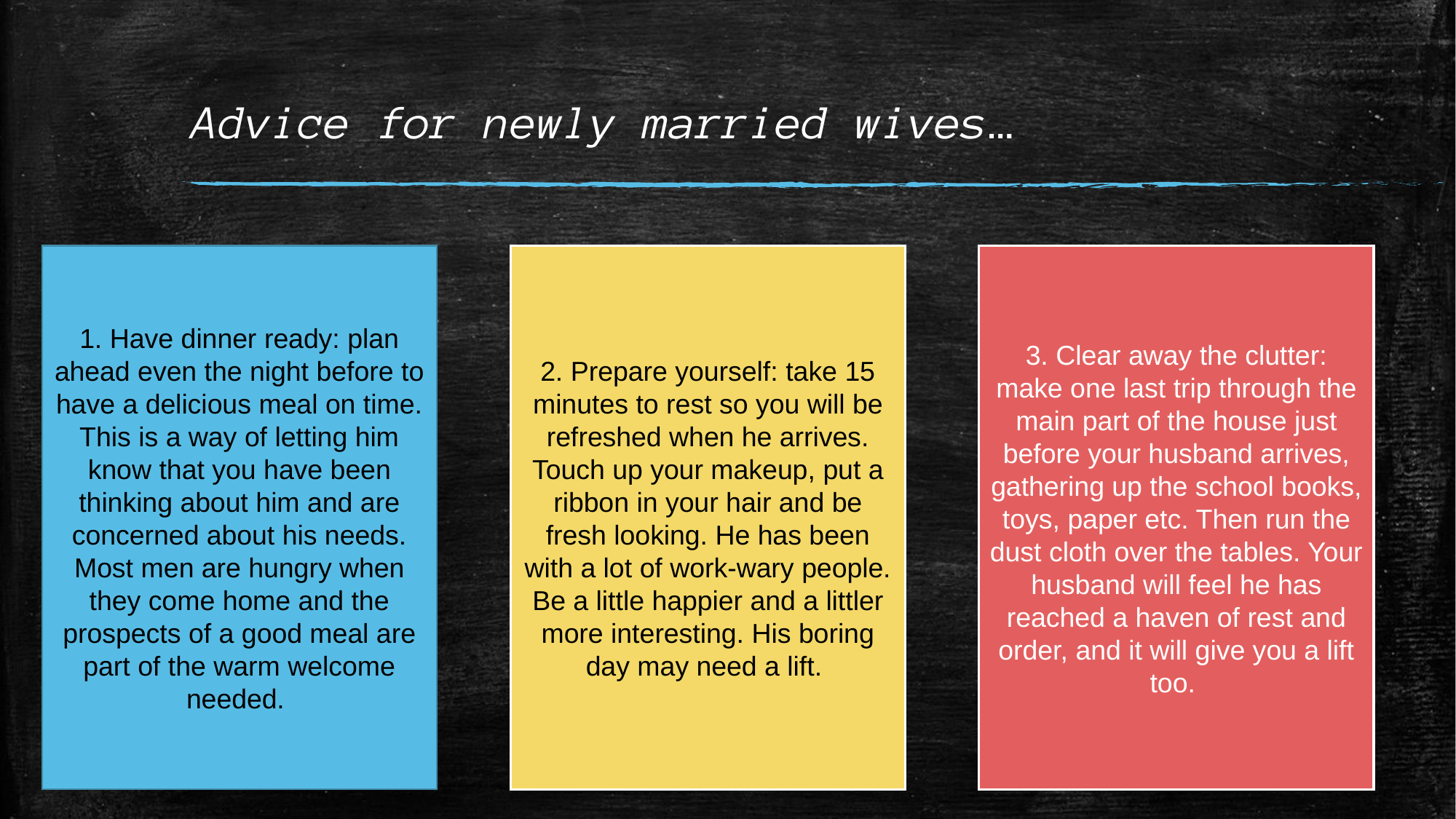

# Advice for newly married wives…
1. Have dinner ready: plan ahead even the night before to have a delicious meal on time. This is a way of letting him know that you have been thinking about him and are concerned about his needs. Most men are hungry when they come home and the prospects of a good meal are part of the warm welcome needed.
2. Prepare yourself: take 15 minutes to rest so you will be refreshed when he arrives. Touch up your makeup, put a ribbon in your hair and be fresh looking. He has been with a lot of work-wary people. Be a little happier and a littler more interesting. His boring day may need a lift.
3. Clear away the clutter: make one last trip through the main part of the house just before your husband arrives, gathering up the school books, toys, paper etc. Then run the dust cloth over the tables. Your husband will feel he has reached a haven of rest and order, and it will give you a lift too.